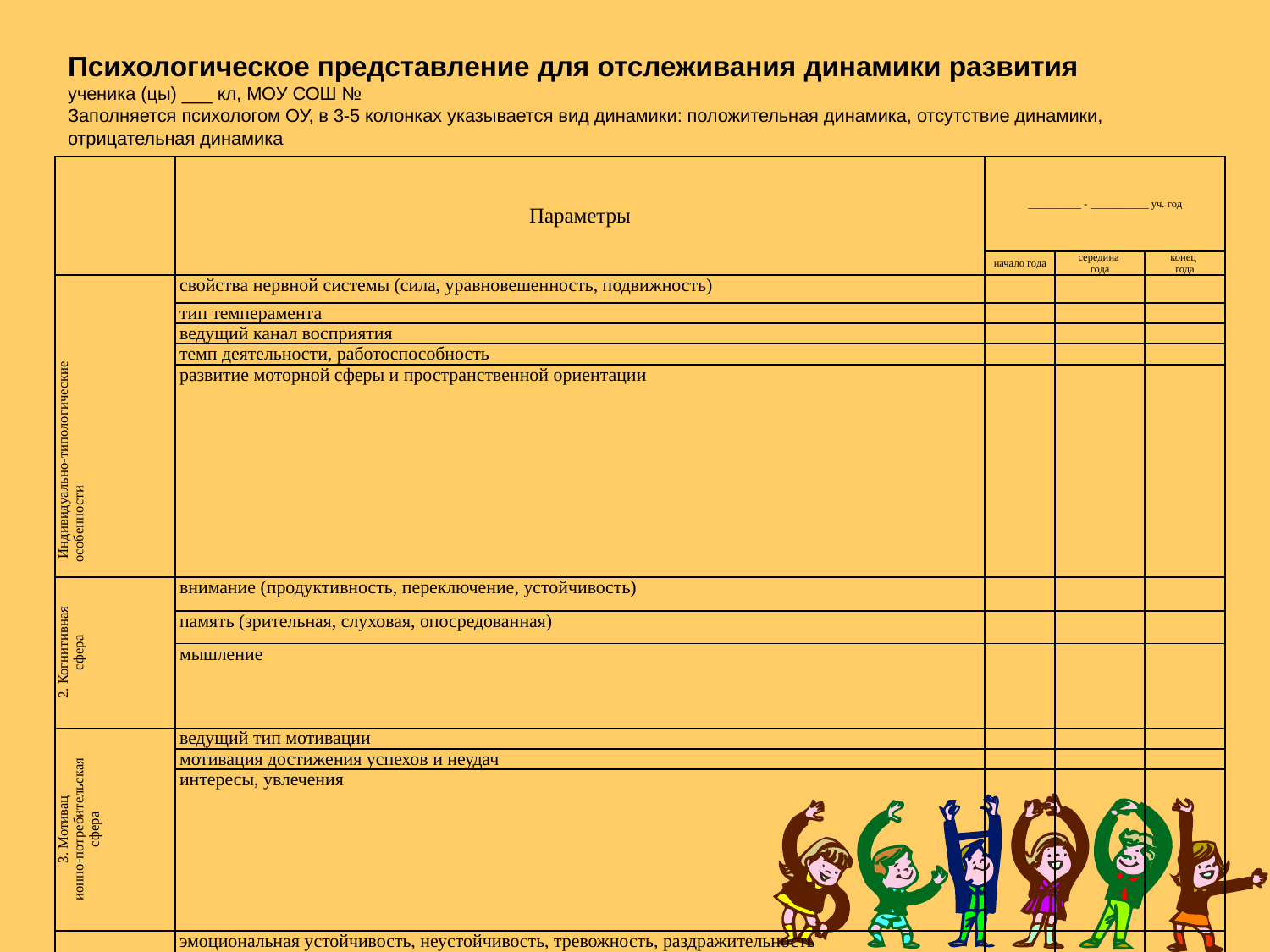

# Психологическое представление для отслеживания динамики развития ученика (цы) ___ кл, МОУ СОШ № Заполняется психологом ОУ, в 3-5 колонках указывается вид динамики: положительная динамика, отсутствие динамики, отрицательная динамика
|  | Параметры | \_\_\_\_\_\_\_\_\_\_ - \_\_\_\_\_\_\_\_\_\_\_ уч. год |  |  |
| --- | --- | --- | --- | --- |
|  |  | начало года | середина года | конец года |
| Индивидуально-типологические особенности | свойства нервной системы (сила, уравновешенность, подвижность) |  |  |  |
|  | тип темперамента |  |  |  |
|  | ведущий канал восприятия |  |  |  |
|  | темп деятельности, работоспособность |  |  |  |
|  | развитие моторной сферы и пространственной ориентации |  |  |  |
| 2. Когнитивная сфера | внимание (продуктивность, переключение, устойчивость) |  |  |  |
|  | память (зрительная, слуховая, опосредованная) |  |  |  |
|  | мышление |  |  |  |
| 3. Мотивац ионно-потребительская сфера | ведущий тип мотивации |  |  |  |
|  | мотивация достижения успехов и неудач |  |  |  |
|  | интересы, увлечения |  |  |  |
| 4. Эмоционально-волевая сфера | эмоциональная устойчивость, неустойчивость, тревожность, раздражительность |  |  |  |
|  | волевые качества (инициативность, самостоятельность, настойчивость, решительность) |  |  |  |
| 5. Самосознание | самооценка, уровень притязаний, половая идентичность |  |  |  |
| 6. Характероло гические особенности | акцентированные черты характера, агрессивность, ценностные ориентировки, сформированность регуляторных функций (произвольность, самоконтроль) |  |  |  |
| 7. Поведение | активность - пассивность, общение - уклонение от общения, организованность - хаотичность |  |  |  |
|  | поведение в психологически значимых ситуациях |  |  |  |
|  | поведение по отношению к воспитательным средствам |  |  |  |
|  | поведение в основной деятельности |  |  |  |
| 8. Общение | тип общения |  |  |  |
|  | особенности межличностного взаимодействия |  |  |  |
|  | коммуникативные и организаторские способности |  |  |  |